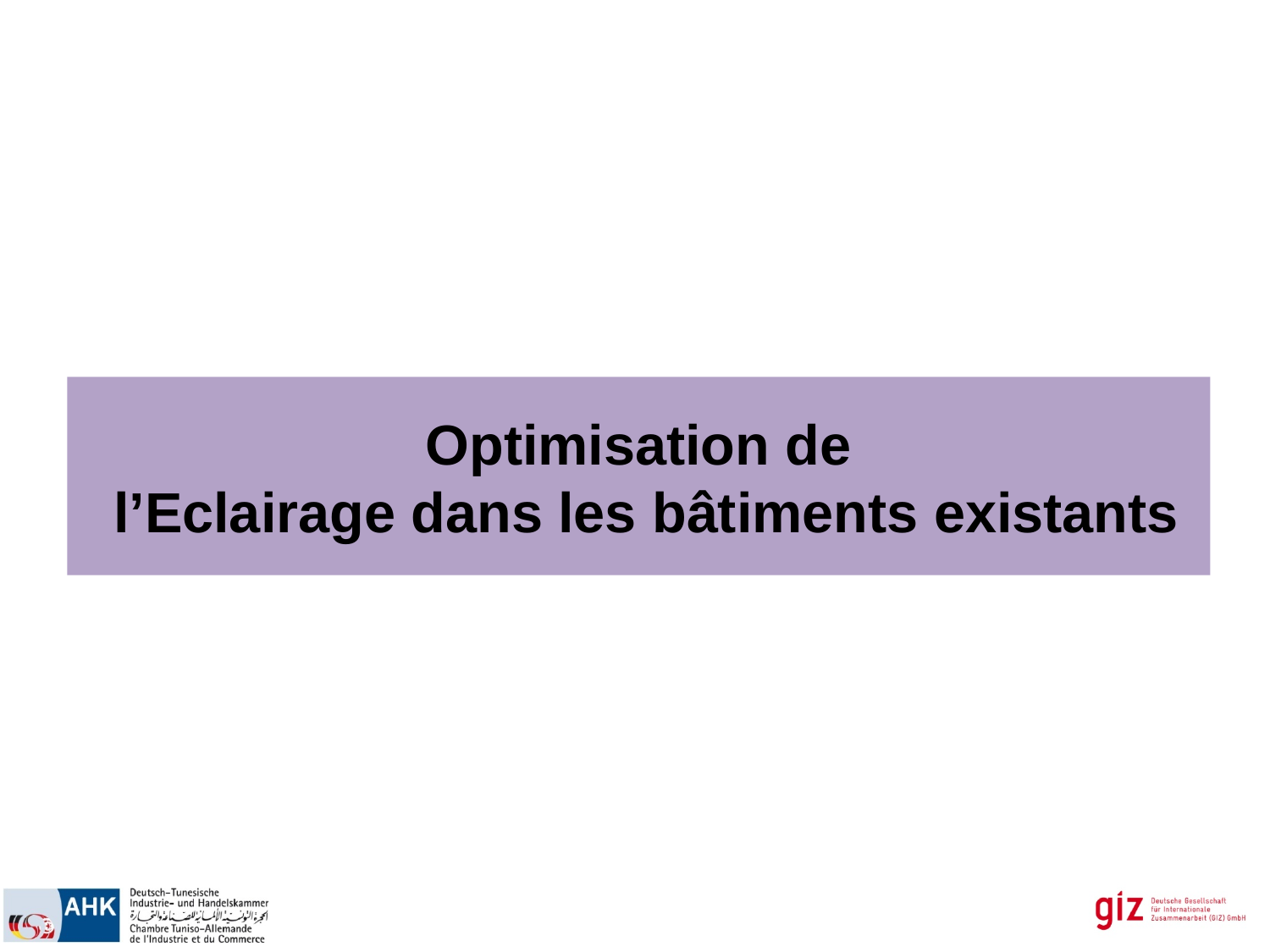

# Optimisation de l’Eclairage dans les bâtiments existants